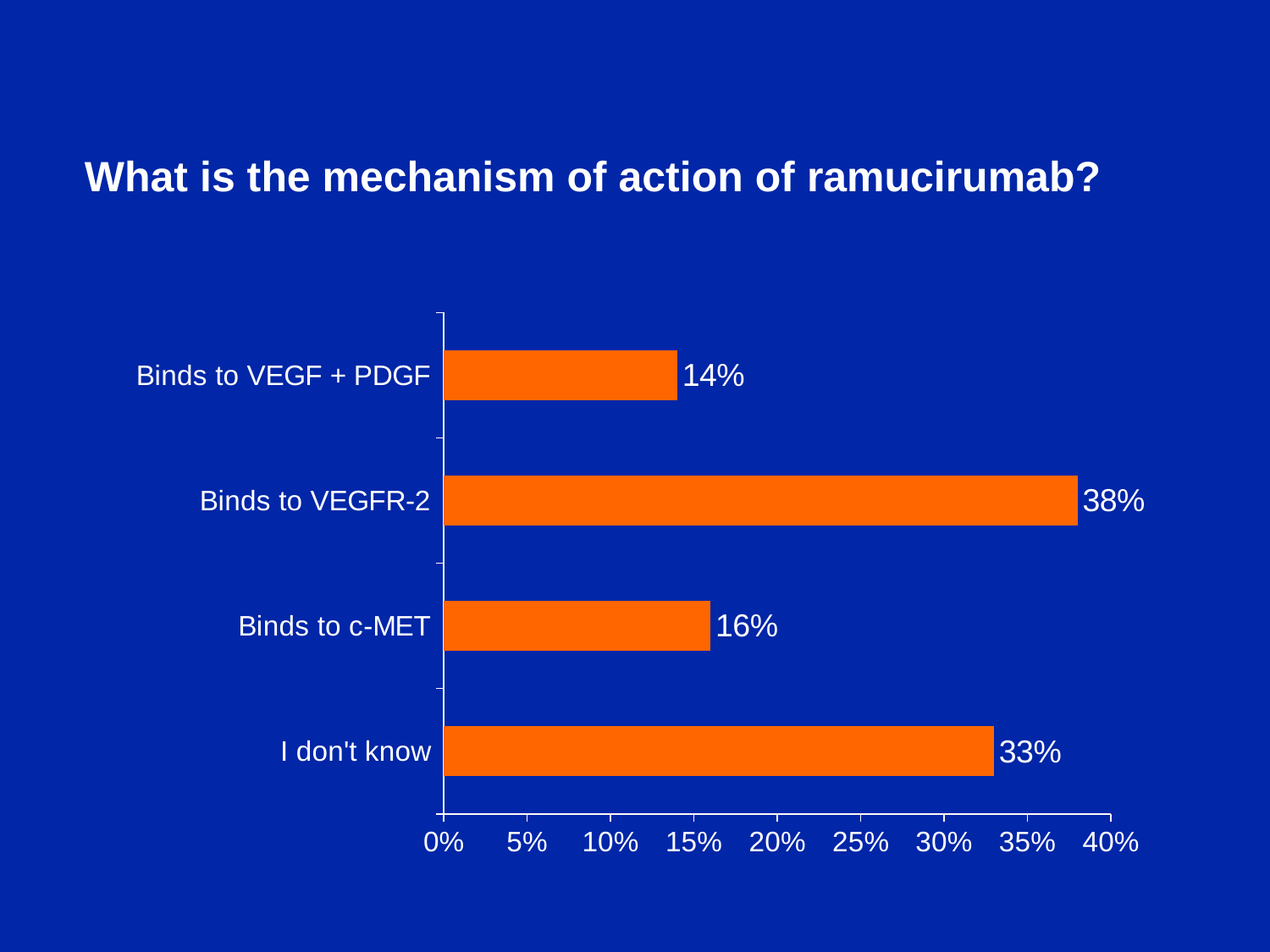

What is the mechanism of action of ramucirumab?

### Chart

| Category | Series 1 |
|---|---|
| I don't know | 0.33 |
| Binds to c-MET | 0.16 |
| Binds to VEGFR-2 | 0.38 |
| Binds to VEGF + PDGF | 0.14 |